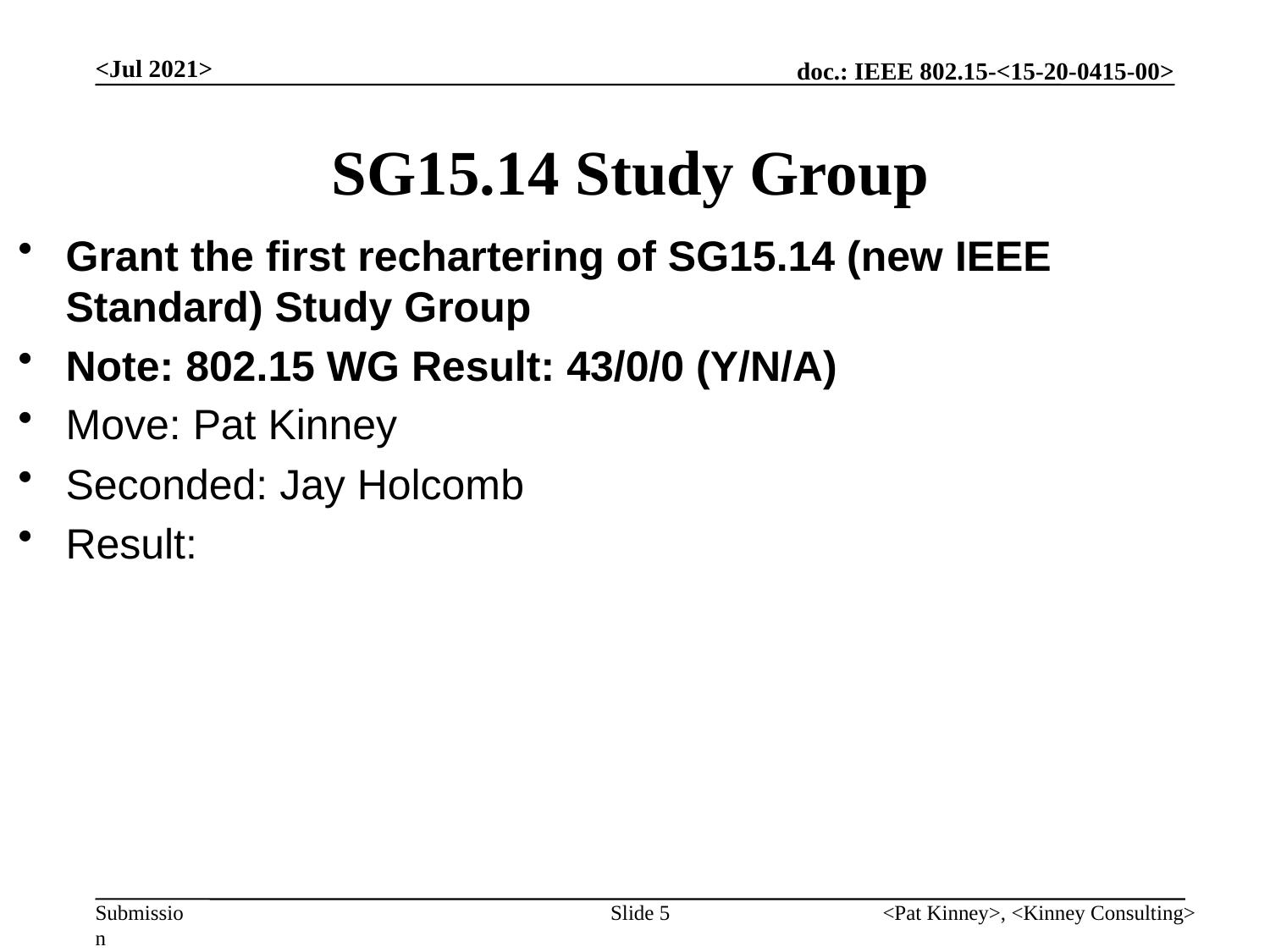

<Jul 2021>

# SG15.14 Study Group
Grant the first rechartering of SG15.14 (new IEEE Standard) Study Group
Note: 802.15 WG Result: 43/0/0 (Y/N/A)
Move: Pat Kinney
Seconded: Jay Holcomb
Result:
Slide 5
<Pat Kinney>, <Kinney Consulting>